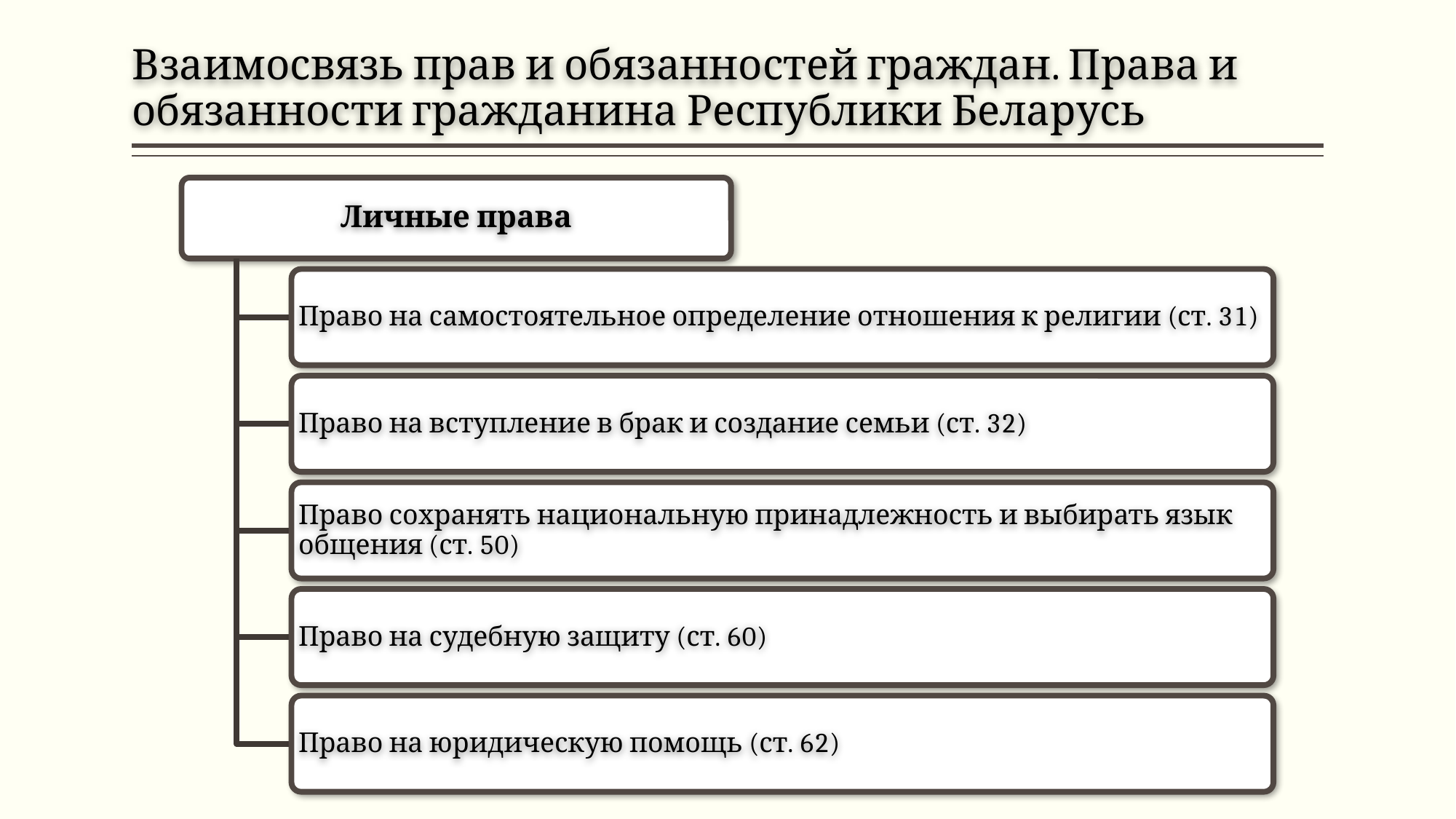

# Взаимосвязь прав и обязанностей граждан. Права и обязанности гражданина Республики Беларусь

Личные права

Право на самостоятельное определение отношения к религии (ст. 31)

Право на вступление в брак и создание семьи (ст. 32)

Право сохранять национальную принадлежность и выбирать язык общения (ст. 50)

Право на судебную защиту (ст. 60)

Право на юридическую помощь (ст. 62)